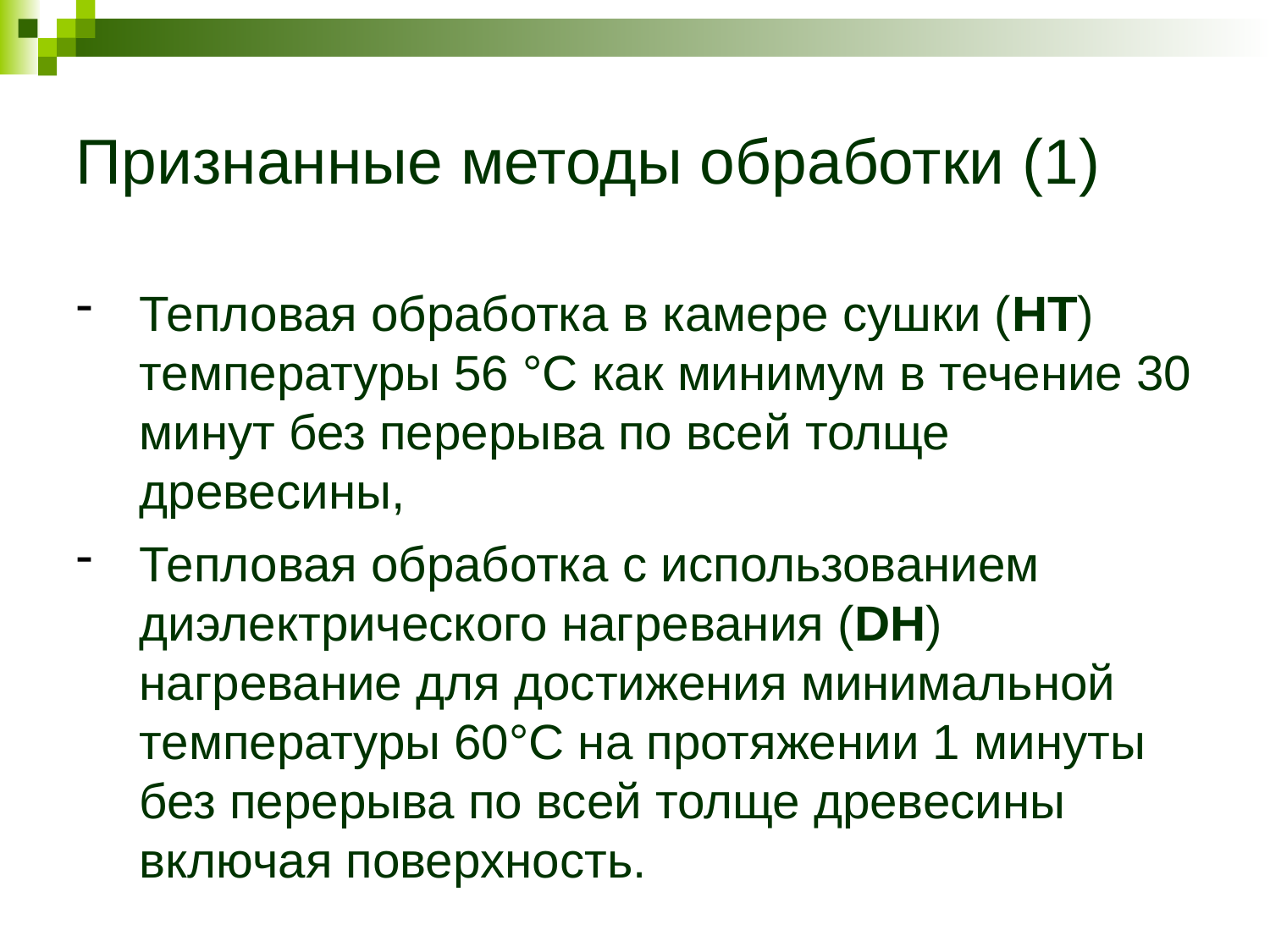

# Признанные методы обработки (1)
Тепловая обработка в камере сушки (HT) температуры 56 °C как минимум в течение 30 минут без перерыва по всей толще древесины,
Тепловая обработка с использованием диэлектрического нагревания (DH) нагревание для достижения минимальной температуры 60°C на протяжении 1 минуты без перерыва по всей толще древесины включая поверхность.